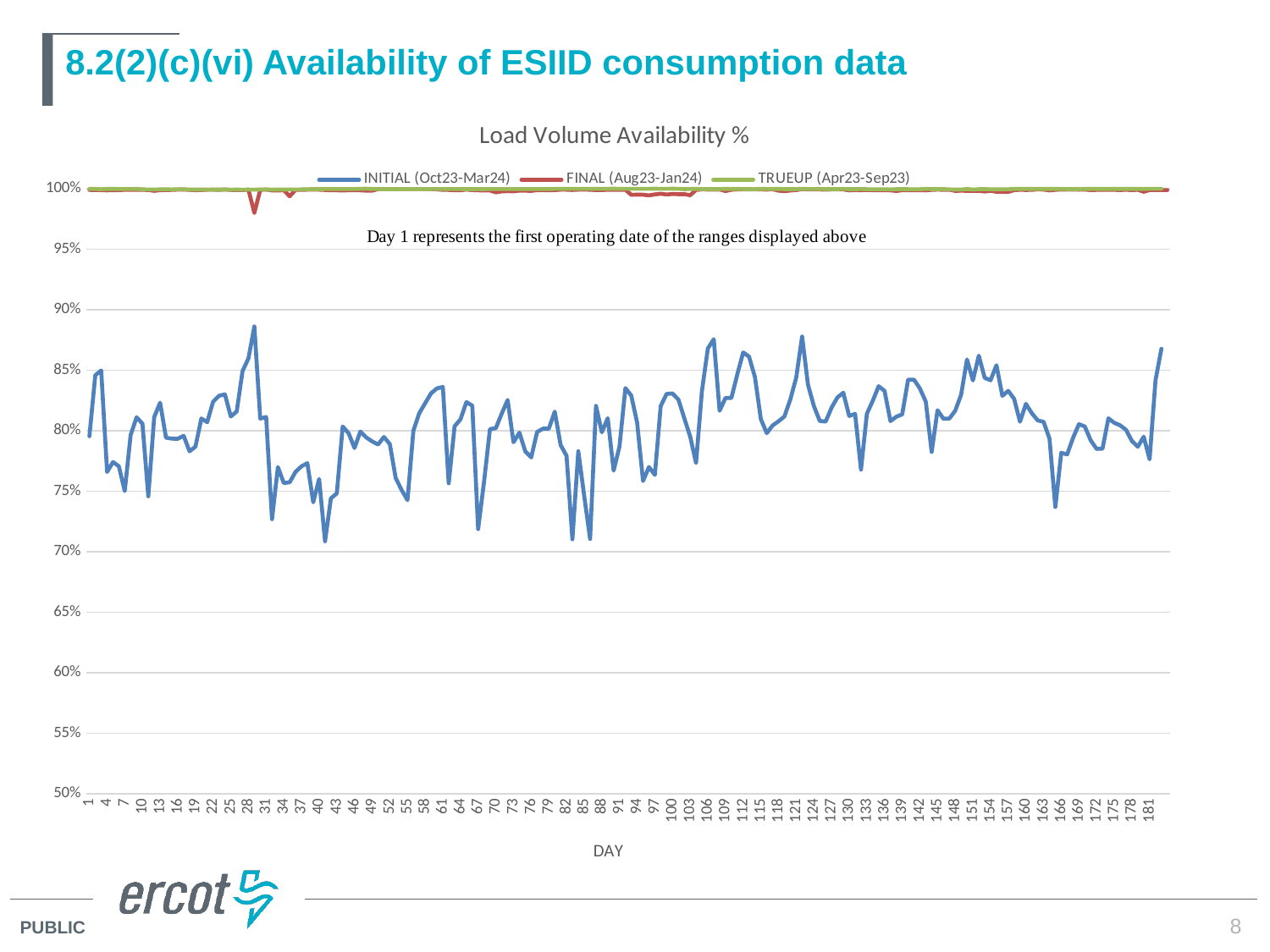

# 8.2(2)(c)(vi) Availability of ESIID consumption data

### Chart: Load Volume Availability %

| Category | INITIAL (Oct23-Mar24) | FINAL (Aug23-Jan24) | TRUEUP (Apr23-Sep23) |
|---|---|---|---|
8